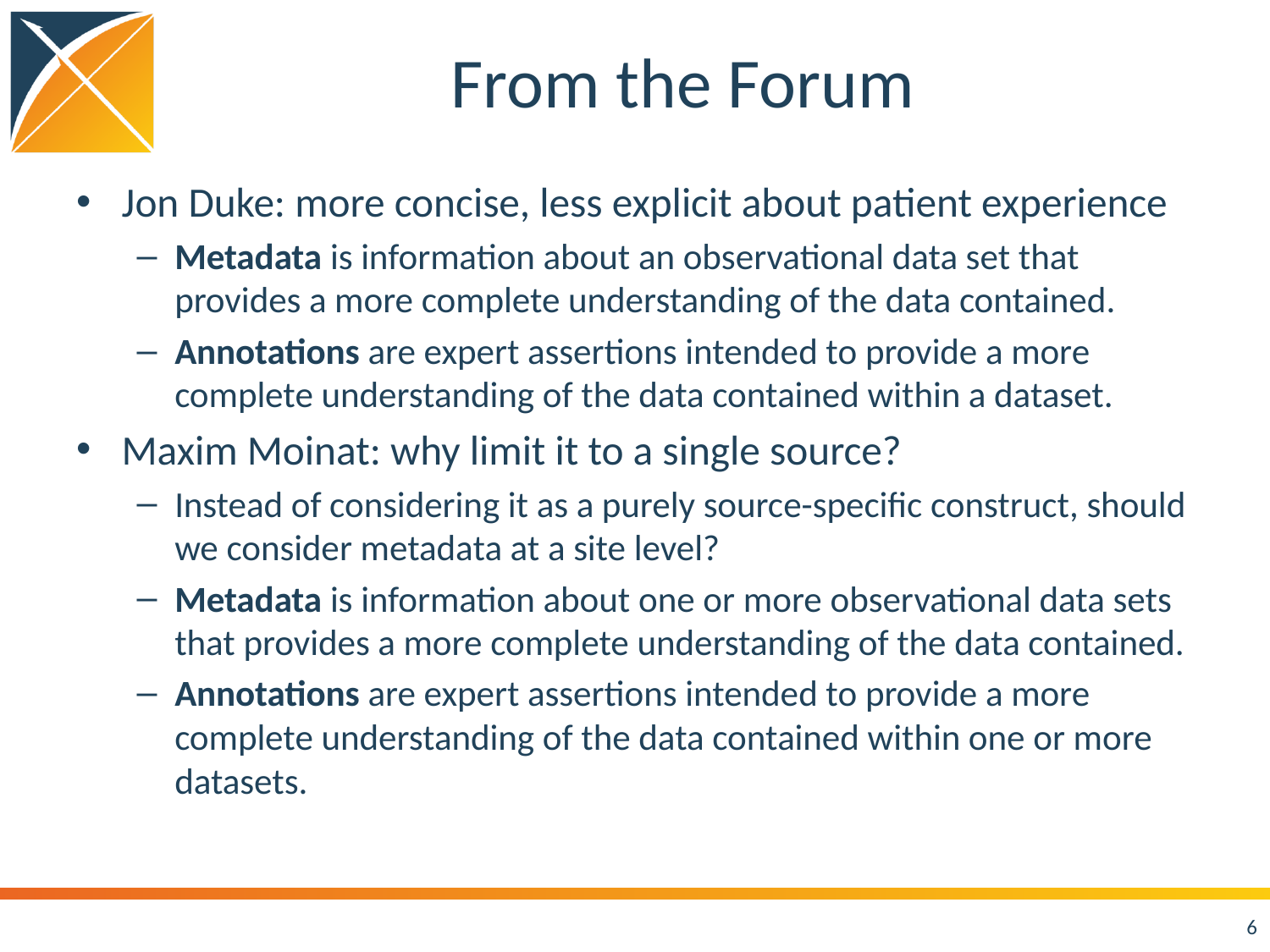

# From the Forum
Jon Duke: more concise, less explicit about patient experience
Metadata is information about an observational data set that provides a more complete understanding of the data contained.
Annotations are expert assertions intended to provide a more complete understanding of the data contained within a dataset.
Maxim Moinat: why limit it to a single source?
Instead of considering it as a purely source-specific construct, should we consider metadata at a site level?
Metadata is information about one or more observational data sets that provides a more complete understanding of the data contained.
Annotations are expert assertions intended to provide a more complete understanding of the data contained within one or more datasets.
6